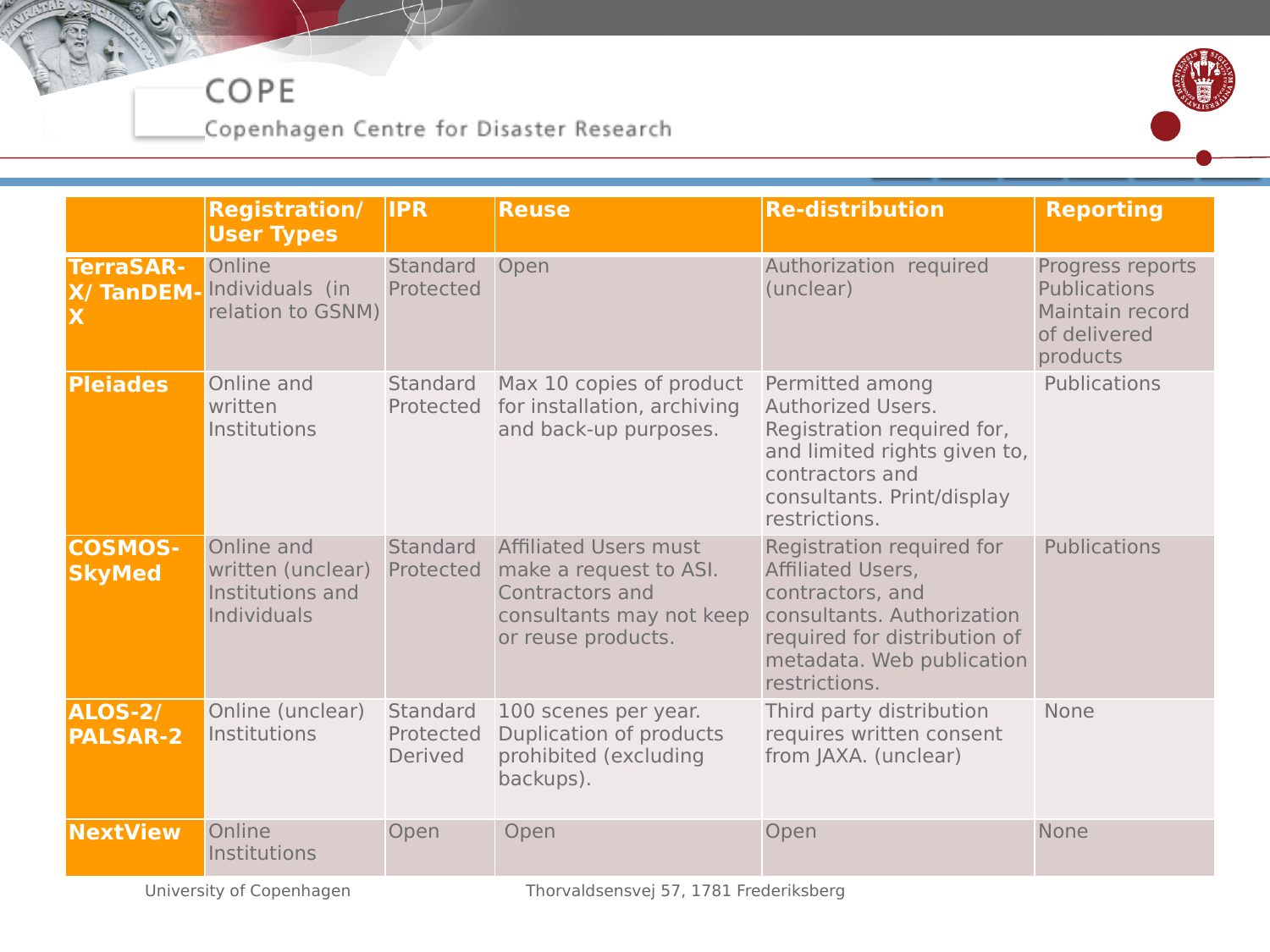

|  | Registration/ User Types | IPR | Reuse | Re-distribution | Reporting |
| --- | --- | --- | --- | --- | --- |
| TerraSAR-X/ TanDEM-X | Online Individuals (in relation to GSNM) | Standard Protected | Open | Authorization required (unclear) | Progress reports Publications Maintain record of delivered products |
| Pleiades | Online and written Institutions | Standard Protected | Max 10 copies of product for installation, archiving and back-up purposes. | Permitted among Authorized Users. Registration required for, and limited rights given to, contractors and consultants. Print/display restrictions. | Publications |
| COSMOS-SkyMed | Online and written (unclear) Institutions and Individuals | Standard Protected | Affiliated Users must make a request to ASI. Contractors and consultants may not keep or reuse products. | Registration required for Affiliated Users, contractors, and consultants. Authorization required for distribution of metadata. Web publication restrictions. | Publications |
| ALOS-2/ PALSAR-2 | Online (unclear) Institutions | Standard Protected Derived | 100 scenes per year. Duplication of products prohibited (excluding backups). | Third party distribution requires written consent from JAXA. (unclear) | None |
| NextView | Online Institutions | Open | Open | Open | None |